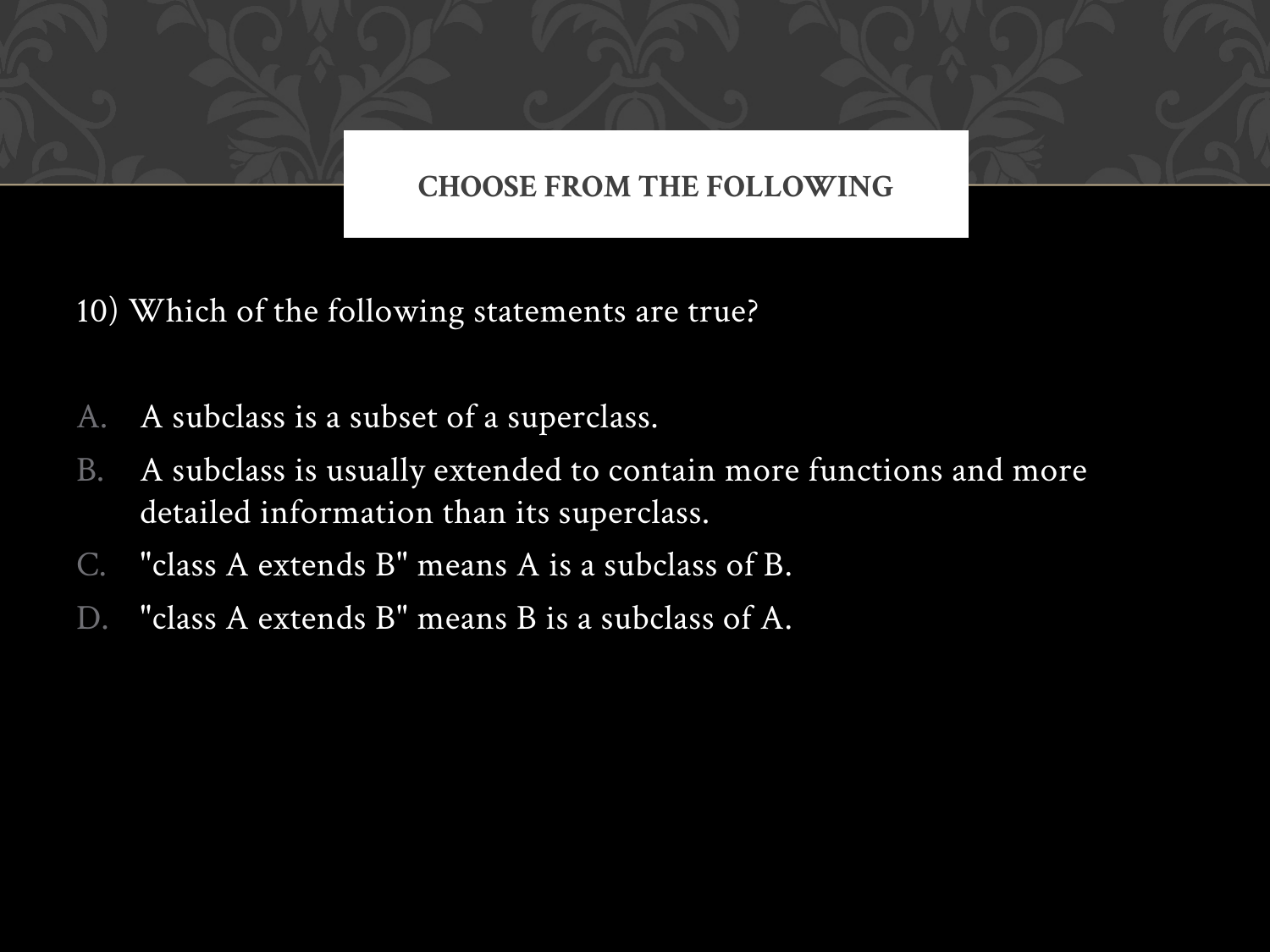

# Choose FROM the following
10) Which of the following statements are true?

A subclass is a subset of a superclass.
A subclass is usually extended to contain more functions and more detailed information than its superclass.
"class A extends B" means A is a subclass of B.
"class A extends B" means B is a subclass of A.